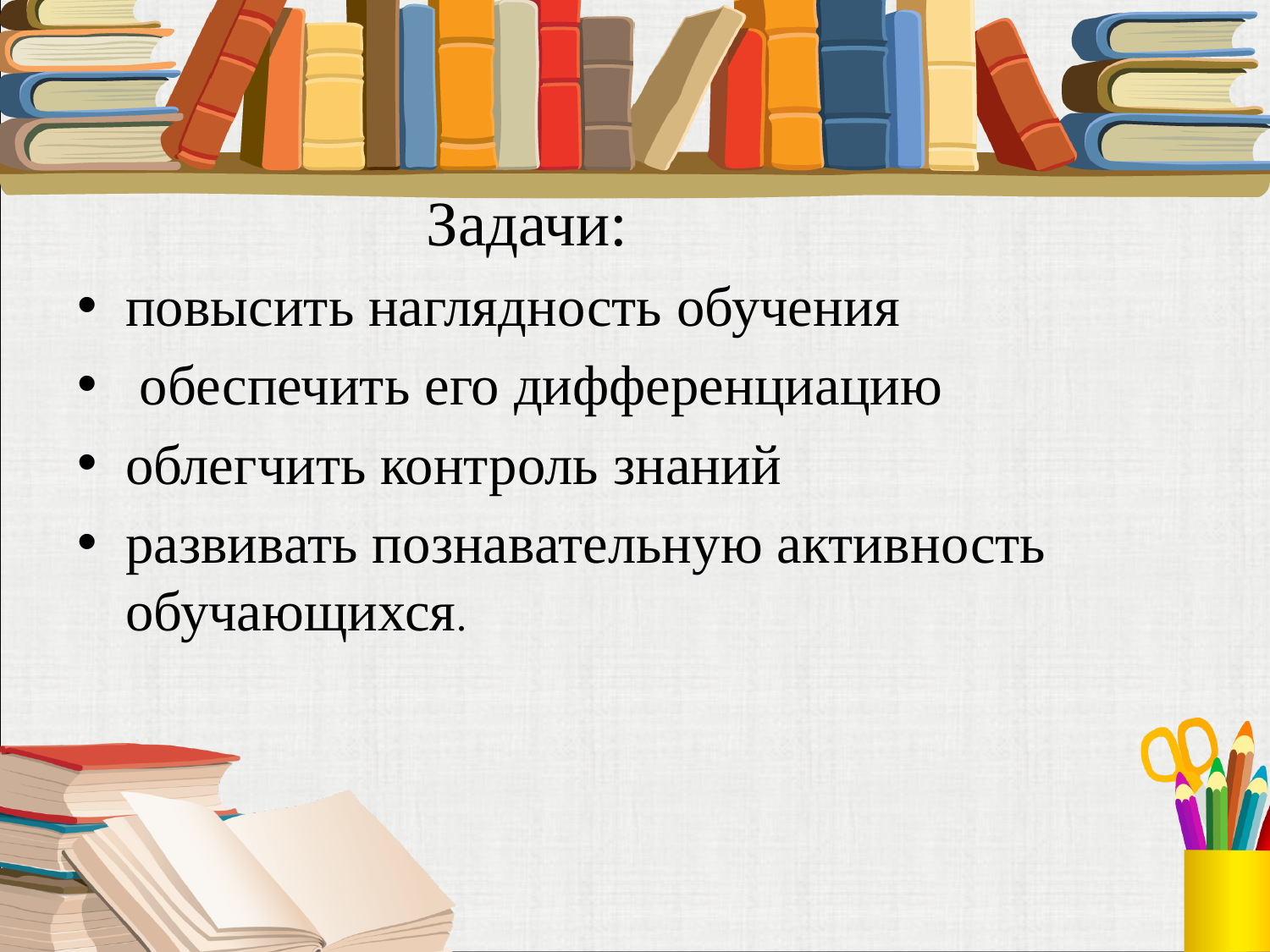

#
                           Задачи:
повысить наглядность обучения
 обеспечить его дифференциацию
облегчить контроль знаний
развивать познавательную активность обучающихся.